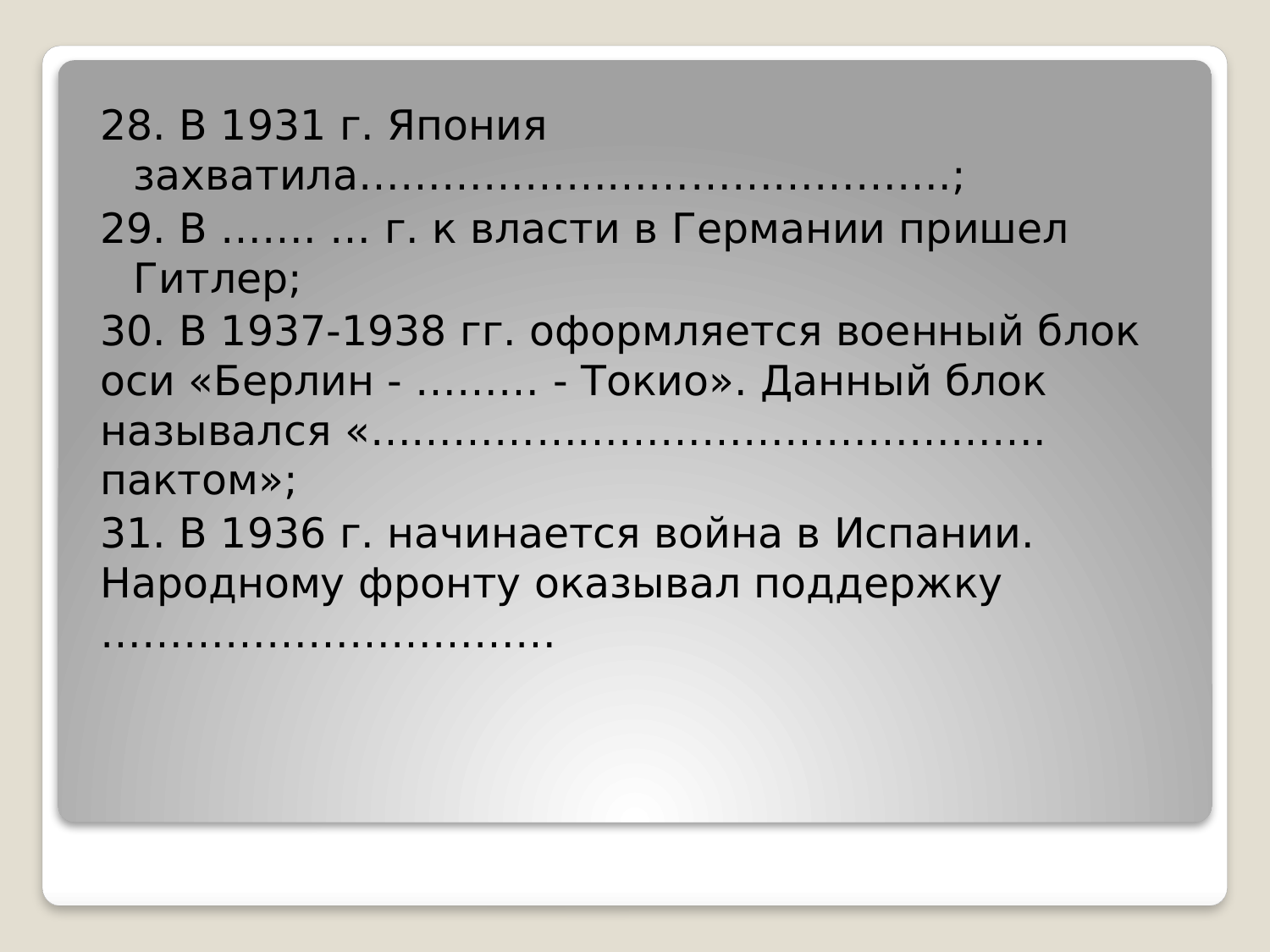

28. В 1931 г. Япония захватила…………………………………….;
29. В ……. … г. к власти в Германии пришел Гитлер;
30. В 1937-1938 гг. оформляется военный блок оси «Берлин - ……… - Токио». Данный блок назывался «…………………………………………. пактом»;
31. В 1936 г. начинается война в Испании. Народному фронту оказывал поддержку ……………………………

#